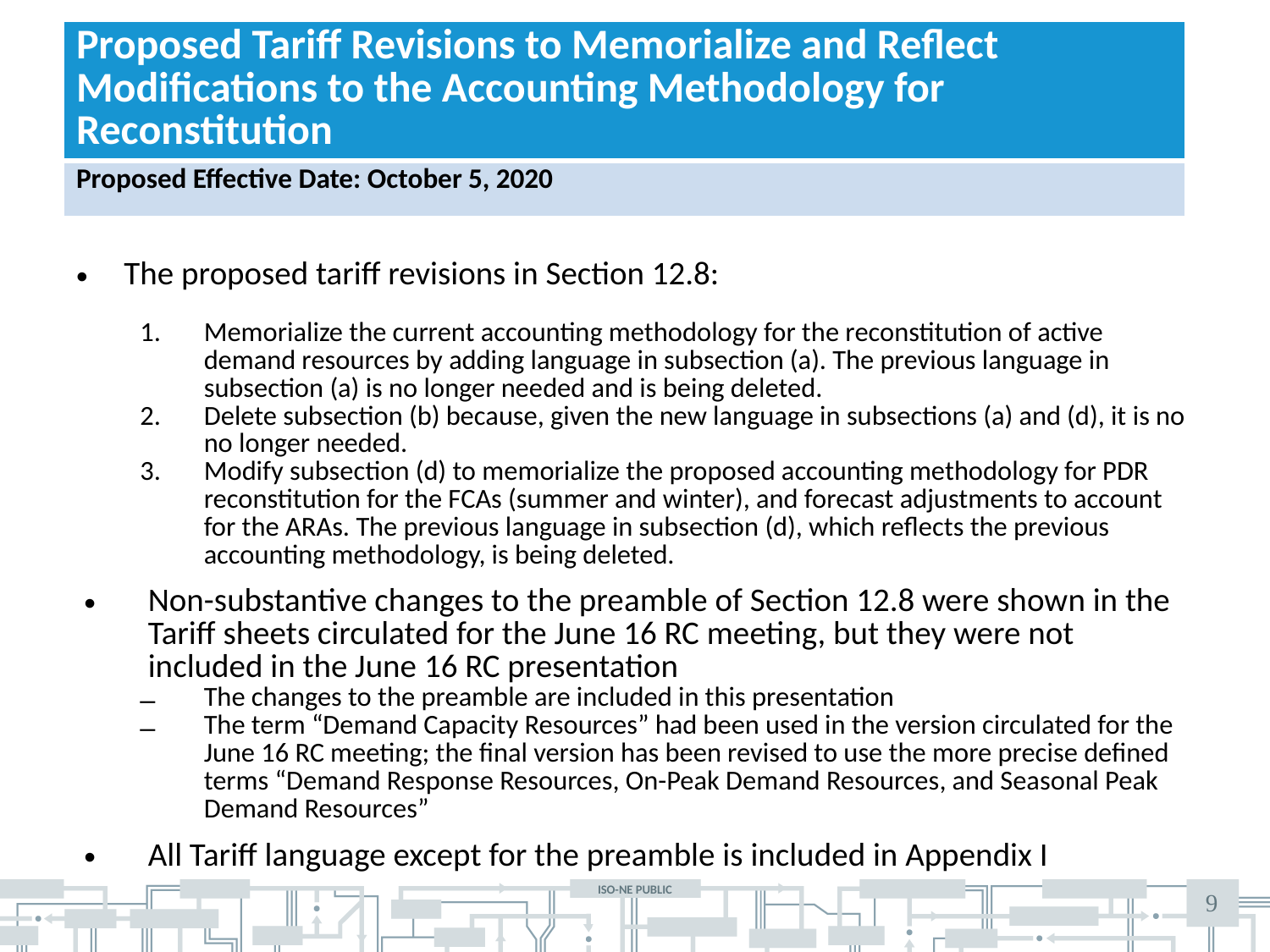

| Proposed Tariff Revisions to Memorialize and Reflect Modifications to the Accounting Methodology for Reconstitution |
| --- |
| Proposed Effective Date: October 5, 2020 |

The proposed tariff revisions in Section 12.8:

Memorialize the current accounting methodology for the reconstitution of active demand resources by adding language in subsection (a). The previous language in subsection (a) is no longer needed and is being deleted.
Delete subsection (b) because, given the new language in subsections (a) and (d), it is no no longer needed.
Modify subsection (d) to memorialize the proposed accounting methodology for PDR reconstitution for the FCAs (summer and winter), and forecast adjustments to account for the ARAs. The previous language in subsection (d), which reflects the previous accounting methodology, is being deleted.
Non-substantive changes to the preamble of Section 12.8 were shown in the Tariff sheets circulated for the June 16 RC meeting, but they were not included in the June 16 RC presentation
The changes to the preamble are included in this presentation
The term “Demand Capacity Resources” had been used in the version circulated for the June 16 RC meeting; the final version has been revised to use the more precise defined terms “Demand Response Resources, On-Peak Demand Resources, and Seasonal Peak Demand Resources”
All Tariff language except for the preamble is included in Appendix I
9